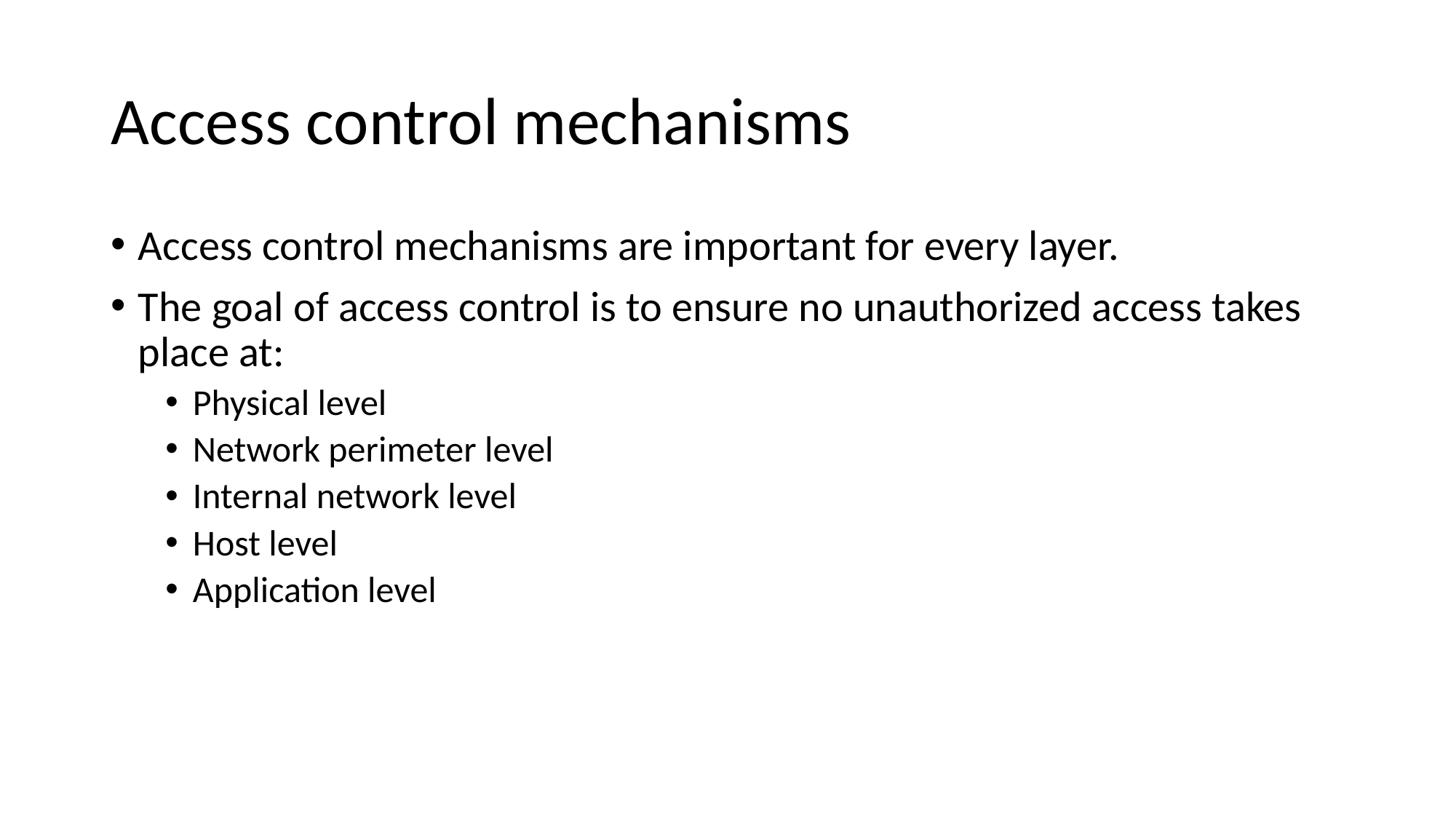

# Access control mechanisms
Access control mechanisms are important for every layer.
The goal of access control is to ensure no unauthorized access takes place at:
Physical level
Network perimeter level
Internal network level
Host level
Application level